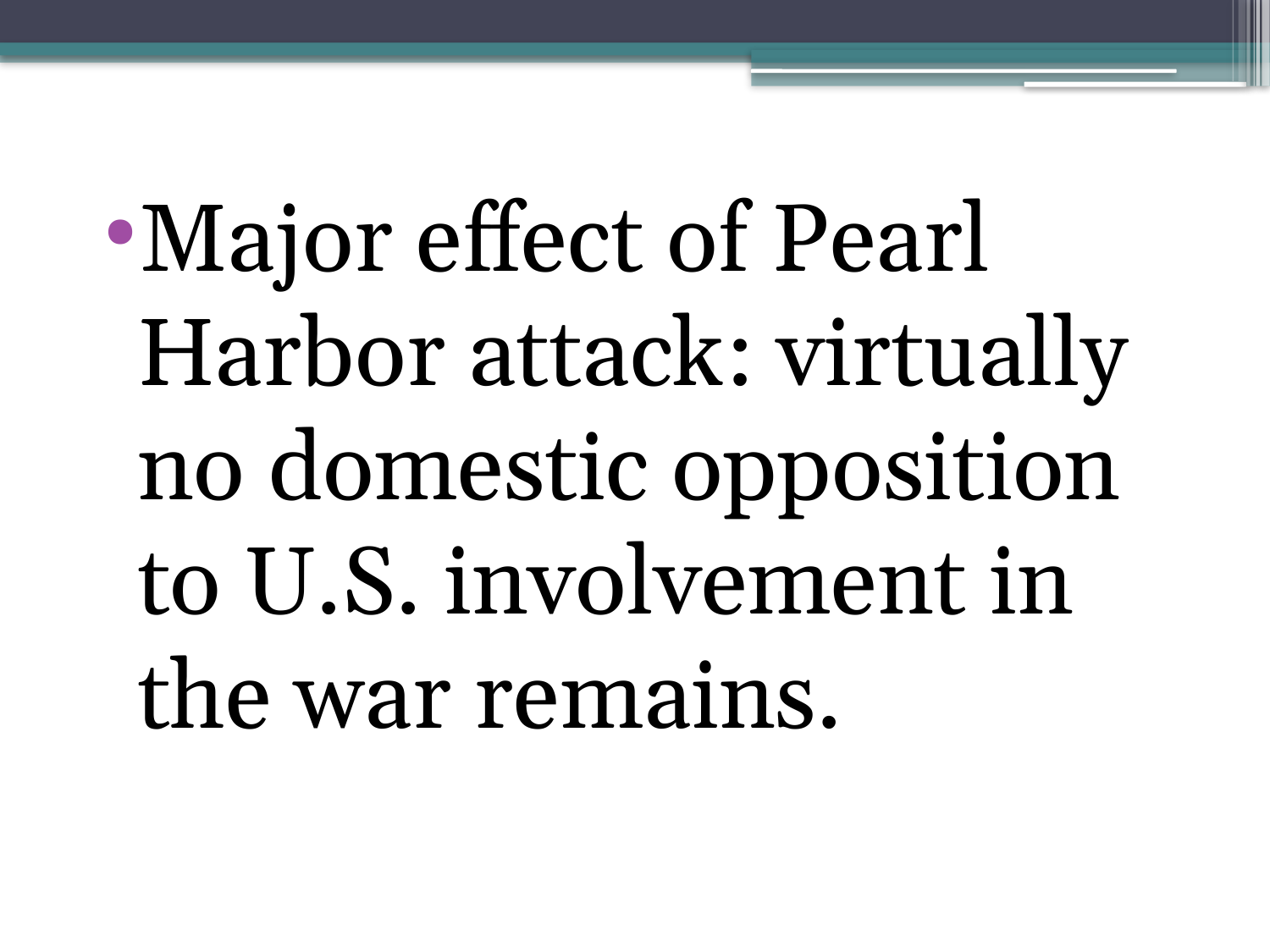

#
Major effect of Pearl Harbor attack: virtually no domestic opposition to U.S. involvement in the war remains.